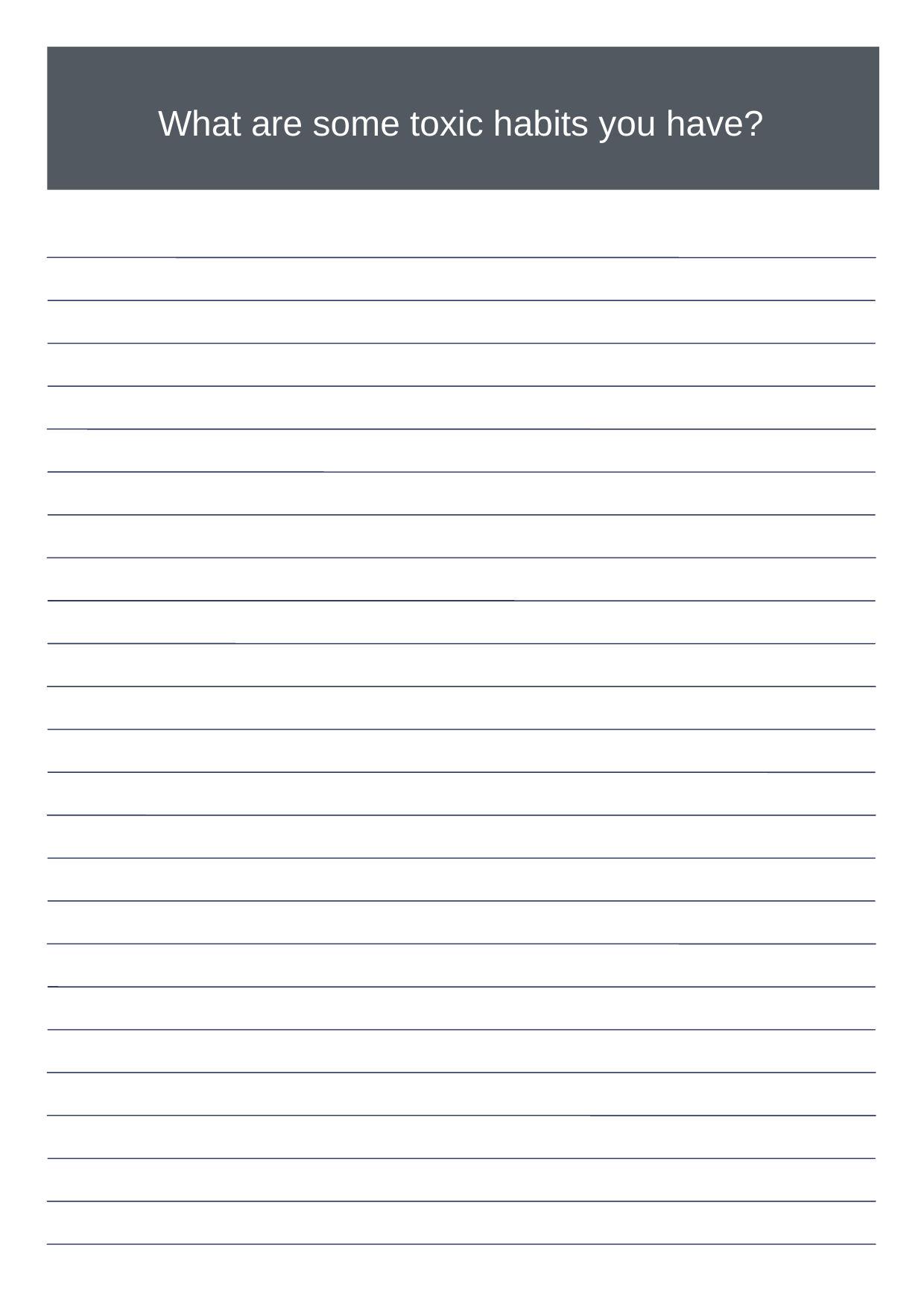

What are some toxic habits you have?